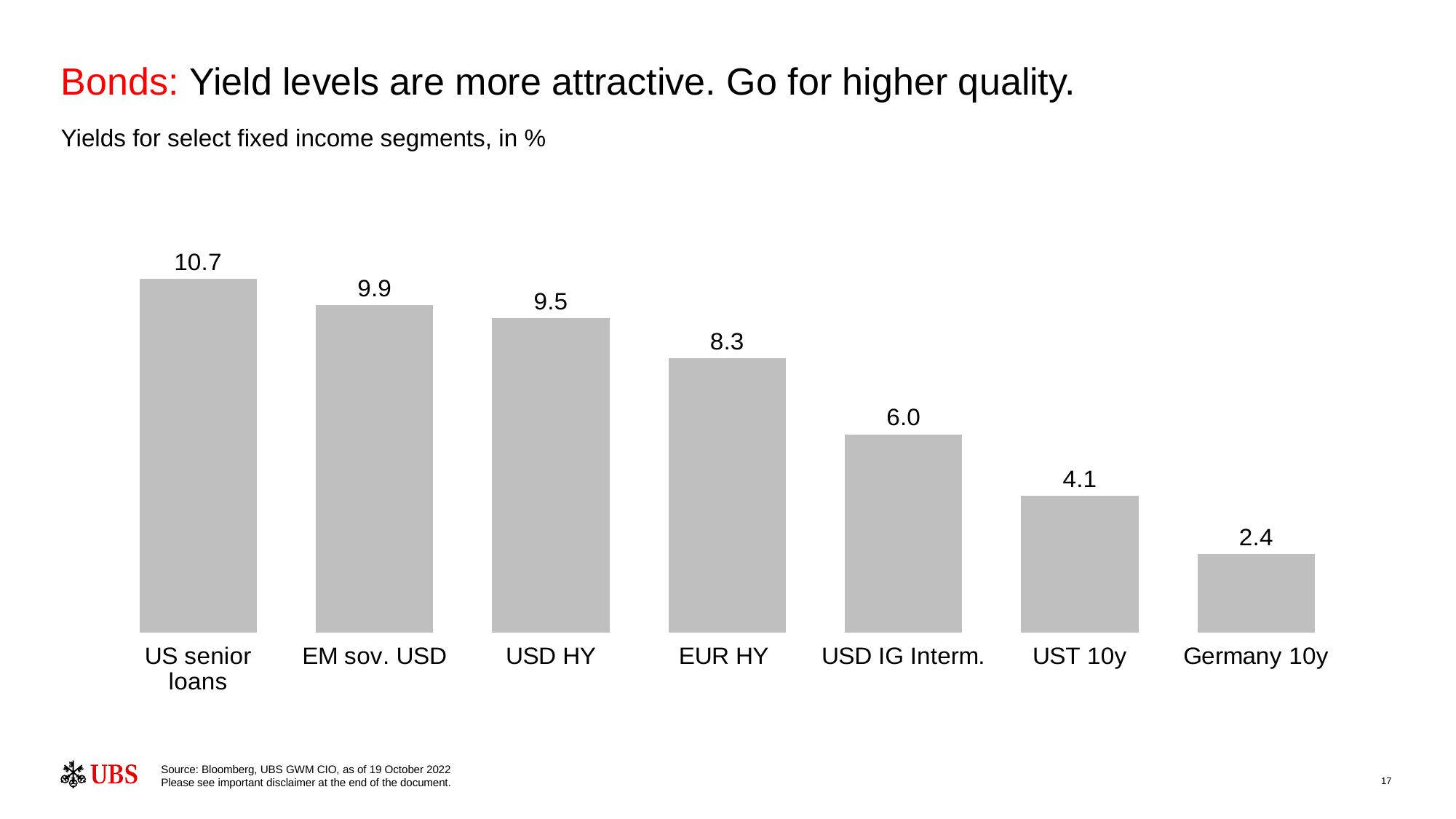

# Bonds: Yield levels are more attractive. Go for higher quality.
Yields for select fixed income segments, in %

### Chart

| Category |  |
|---|---|
| US senior loans | 10.7 |
| EM sov. USD | 9.9 |
| USD HY | 9.5 |
| EUR HY  | 8.3 |
| USD IG Interm. | 6.0 |
| UST 10y | 4.13 |
| Germany 10y | 2.378 |
Source: Bloomberg, UBS GWM CIO, as of 19 October 2022
Please see important disclaimer at the end of the document.